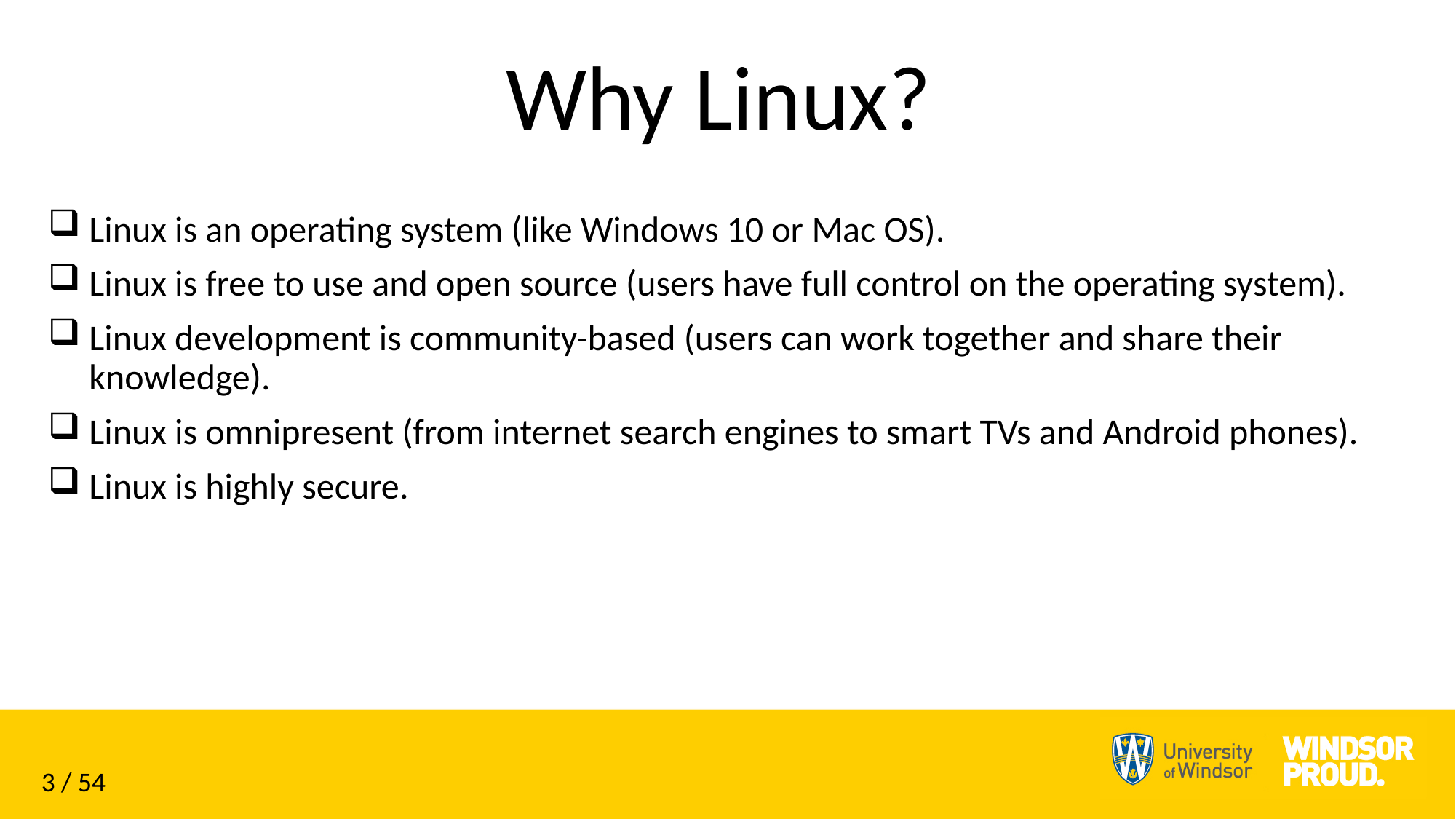

# Why Linux?
Linux is an operating system (like Windows 10 or Mac OS).
Linux is free to use and open source (users have full control on the operating system).
Linux development is community-based (users can work together and share their knowledge).
Linux is omnipresent (from internet search engines to smart TVs and Android phones).
Linux is highly secure.
3